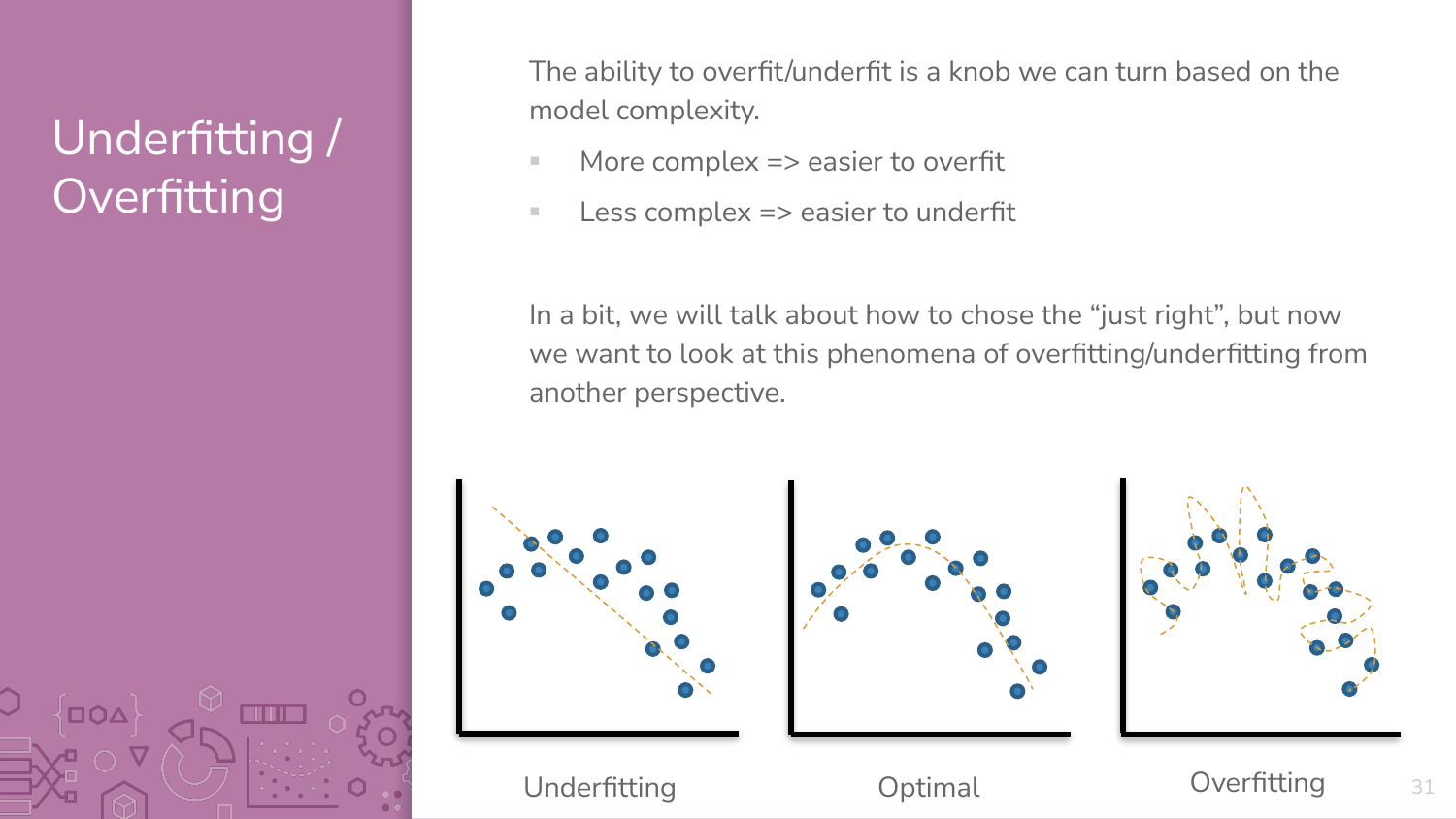

The ability to overfit/underfit is a knob we can turn based on the model complexity.
More complex => easier to overfit
Less complex => easier to underfit

In a bit, we will talk about how to chose the “just right”, but now we want to look at this phenomena of overfitting/underfitting from another perspective.

# Underfitting / Overfitting

31
Overfitting
Optimal
Underfitting